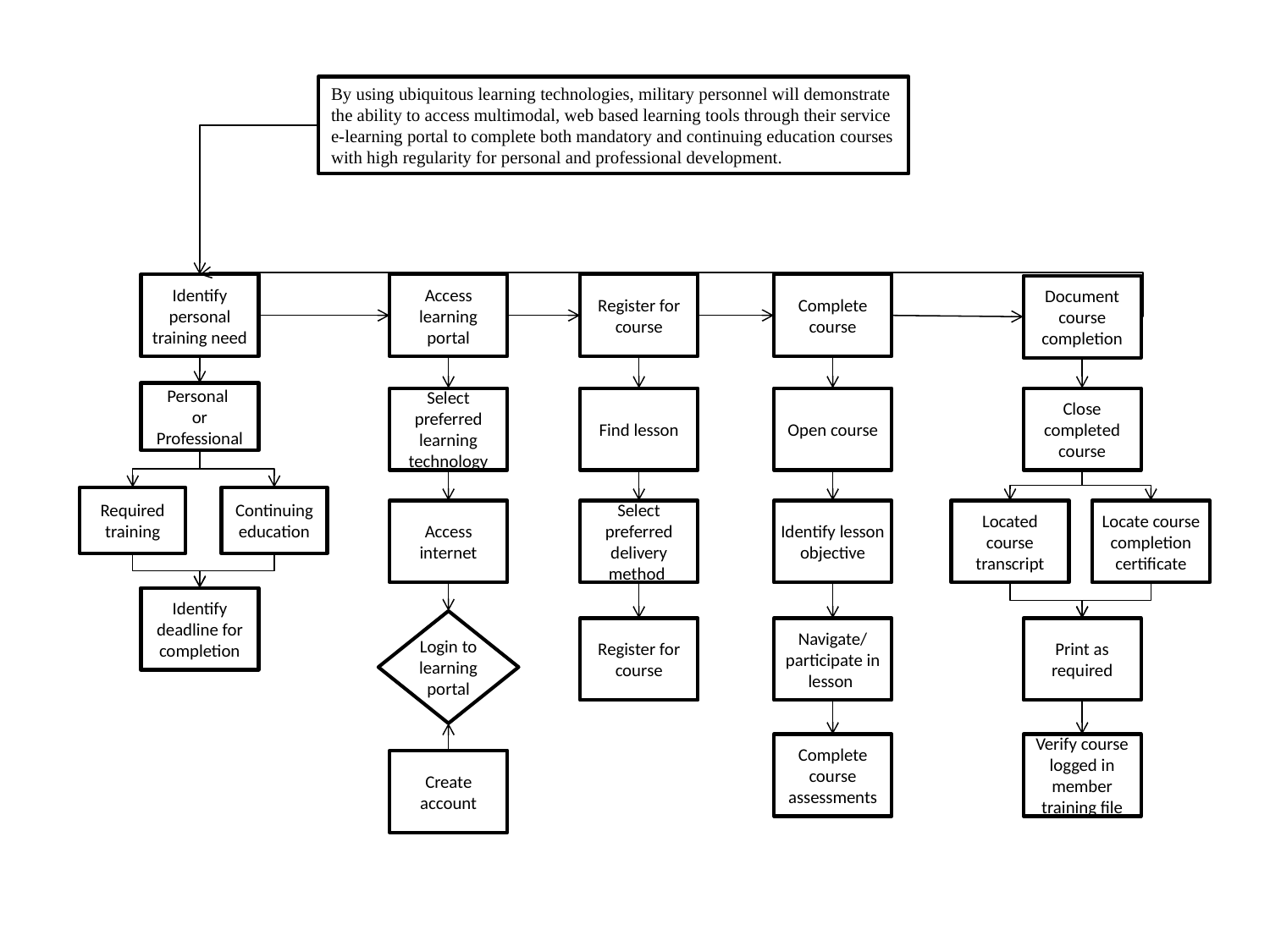

By using ubiquitous learning technologies, military personnel will demonstrate the ability to access multimodal, web based learning tools through their service e-learning portal to complete both mandatory and continuing education courses with high regularity for personal and professional development.
Complete course
Register for course
Access learning portal
Identify personal training need
Document course completion
Personal
or
Professional
Close completed course
Open course
Find lesson
Select preferred learning technology
Required training
Continuing education
Locate course completion certificate
Located course transcript
Identify lesson objective
Select preferred delivery method
Access internet
Identify deadline for completion
Login to learning portal
Navigate/ participate in lesson
Register for course
Print as required
Verify course logged in member training file
Complete course assessments
Create account